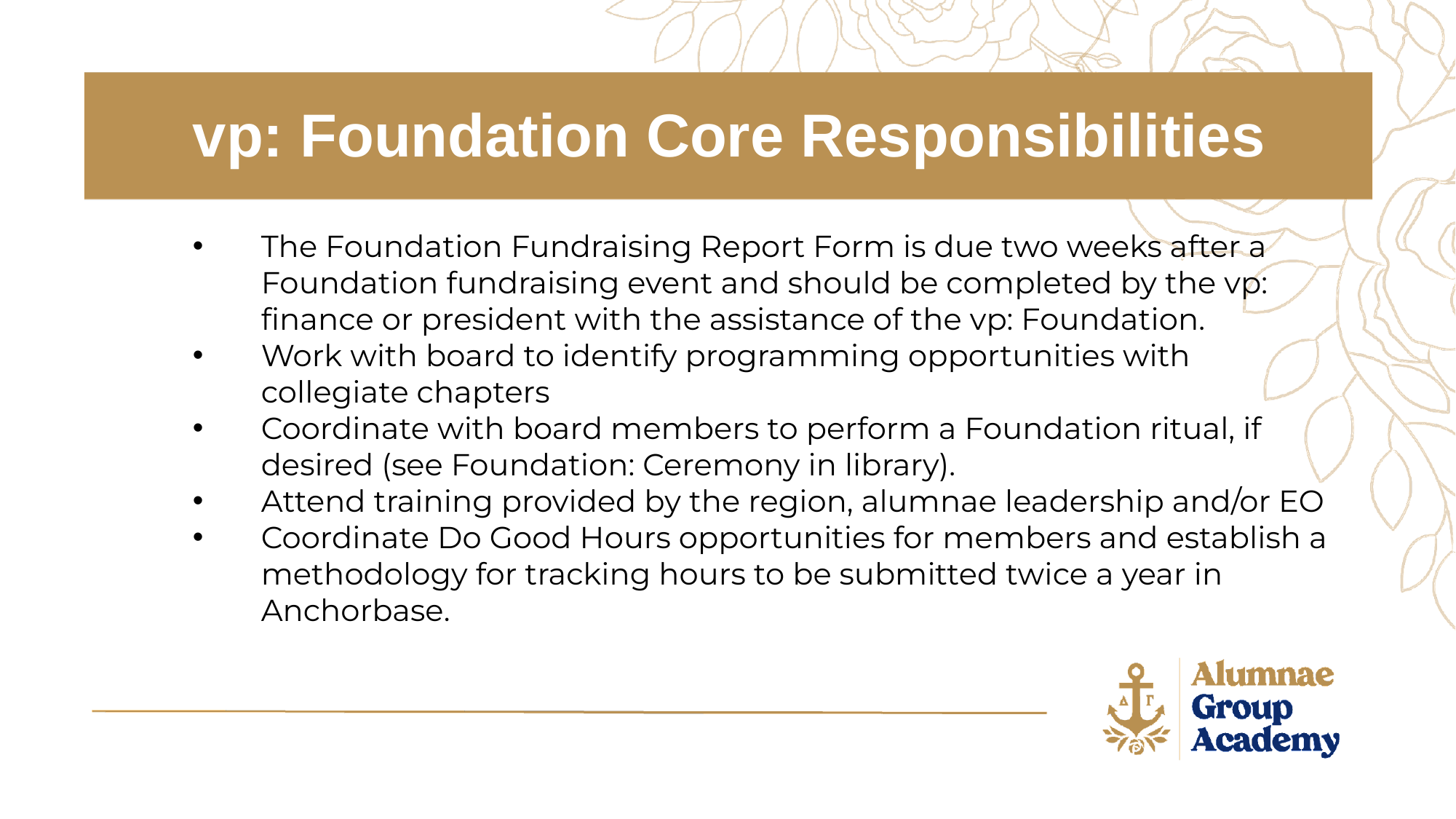

vp: Foundation Core Responsibilities
The Foundation Fundraising Report Form is due two weeks after a Foundation fundraising event and should be completed by the vp: finance or president with the assistance of the vp: Foundation.
Work with board to identify programming opportunities with collegiate chapters
Coordinate with board members to perform a Foundation ritual, if desired (see Foundation: Ceremony in library).
Attend training provided by the region, alumnae leadership and/or EO
Coordinate Do Good Hours opportunities for members and establish a methodology for tracking hours to be submitted twice a year in Anchorbase.